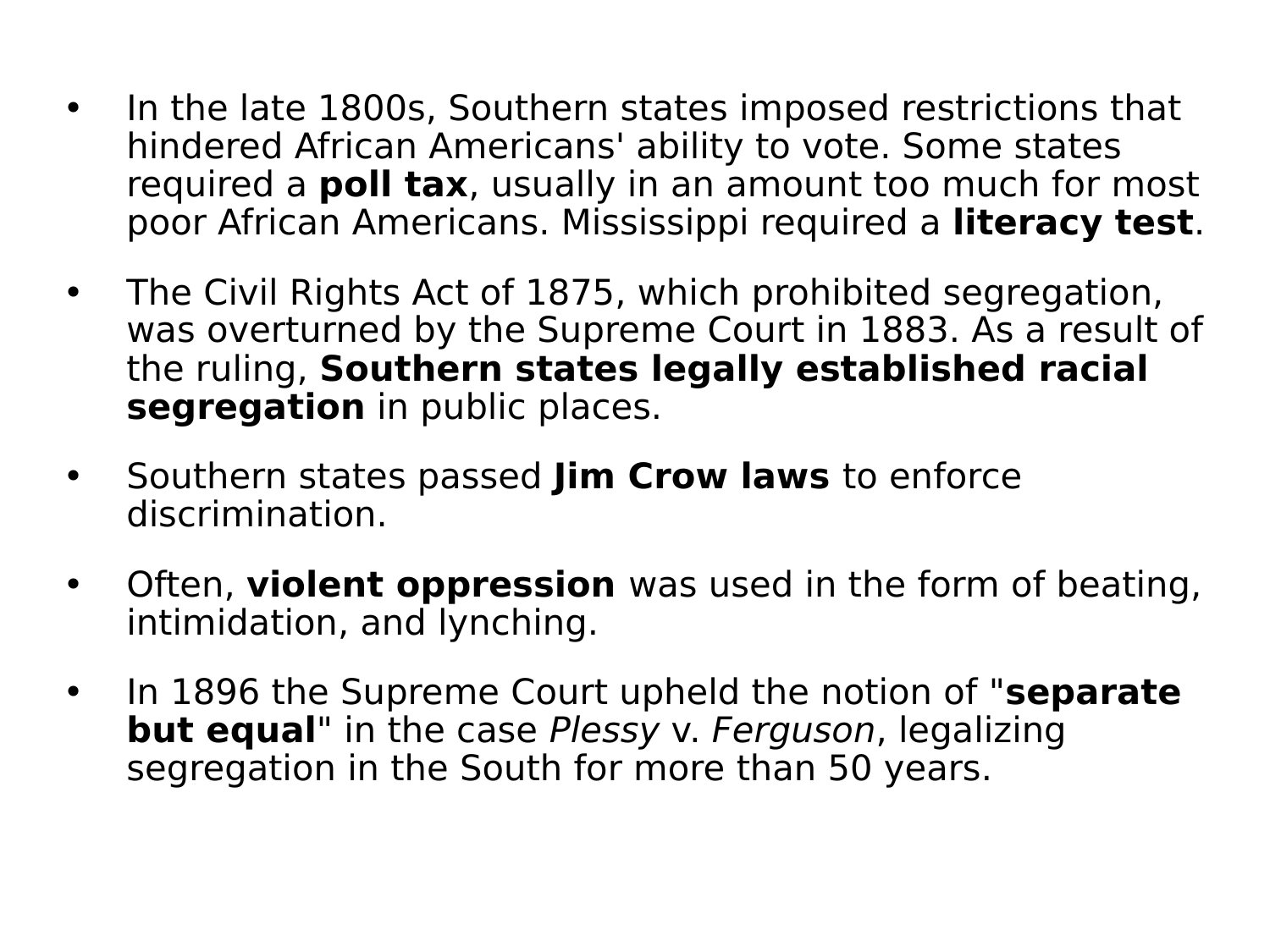

• 	In the late 1800s, Southern states imposed restrictions that hindered African Americans' ability to vote. Some states required a poll tax, usually in an amount too much for most poor African Americans. Mississippi required a literacy test.
• 	The Civil Rights Act of 1875, which prohibited segregation, was overturned by the Supreme Court in 1883. As a result of the ruling, Southern states legally established racial segregation in public places.
• 	Southern states passed Jim Crow laws to enforce discrimination.
• 	Often, violent oppression was used in the form of beating, intimidation, and lynching.
• 	In 1896 the Supreme Court upheld the notion of "separate but equal" in the case Plessy v. Ferguson, legalizing segregation in the South for more than 50 years.